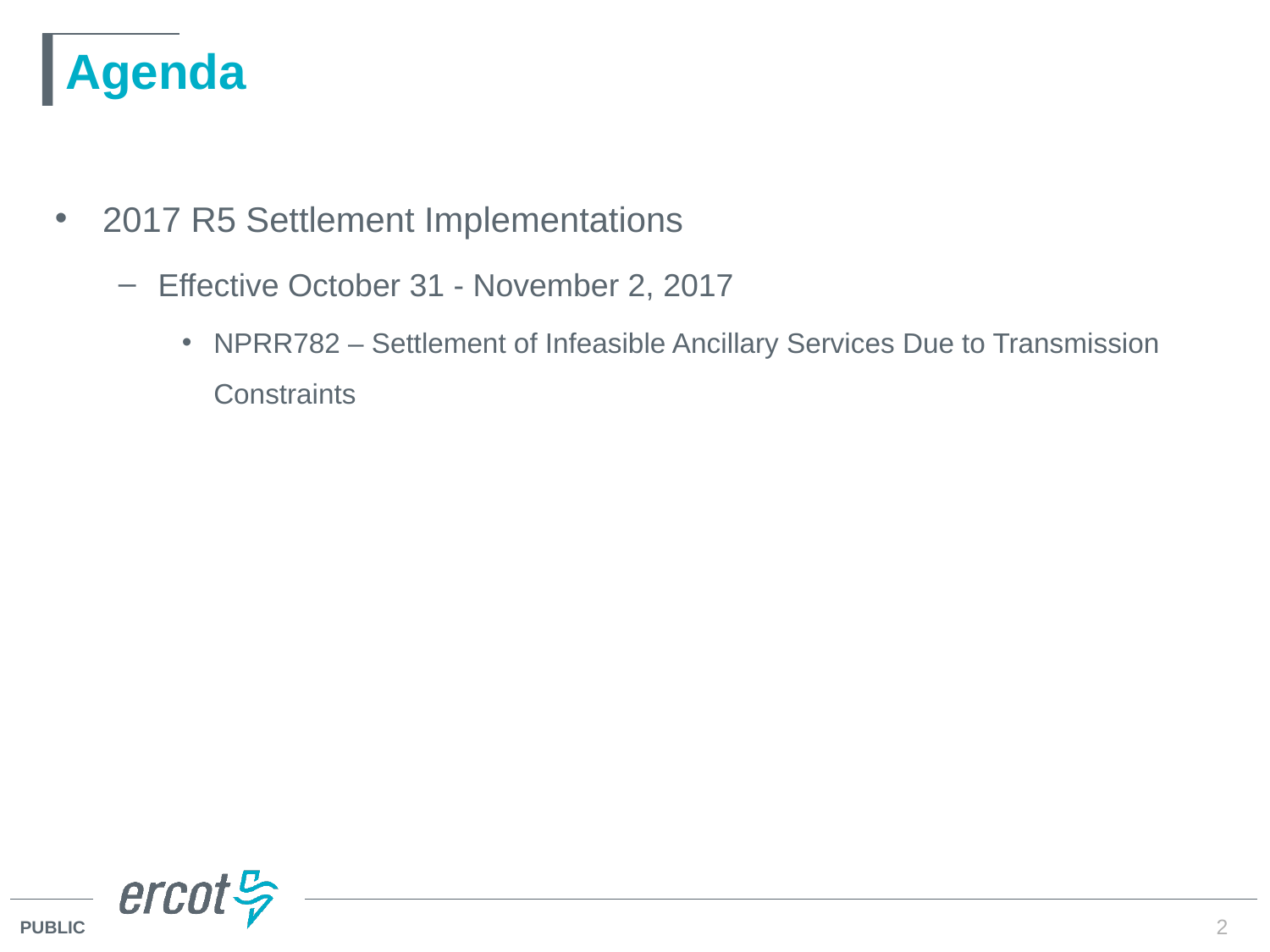

# Agenda
2017 R5 Settlement Implementations
Effective October 31 - November 2, 2017
NPRR782 – Settlement of Infeasible Ancillary Services Due to Transmission Constraints
2